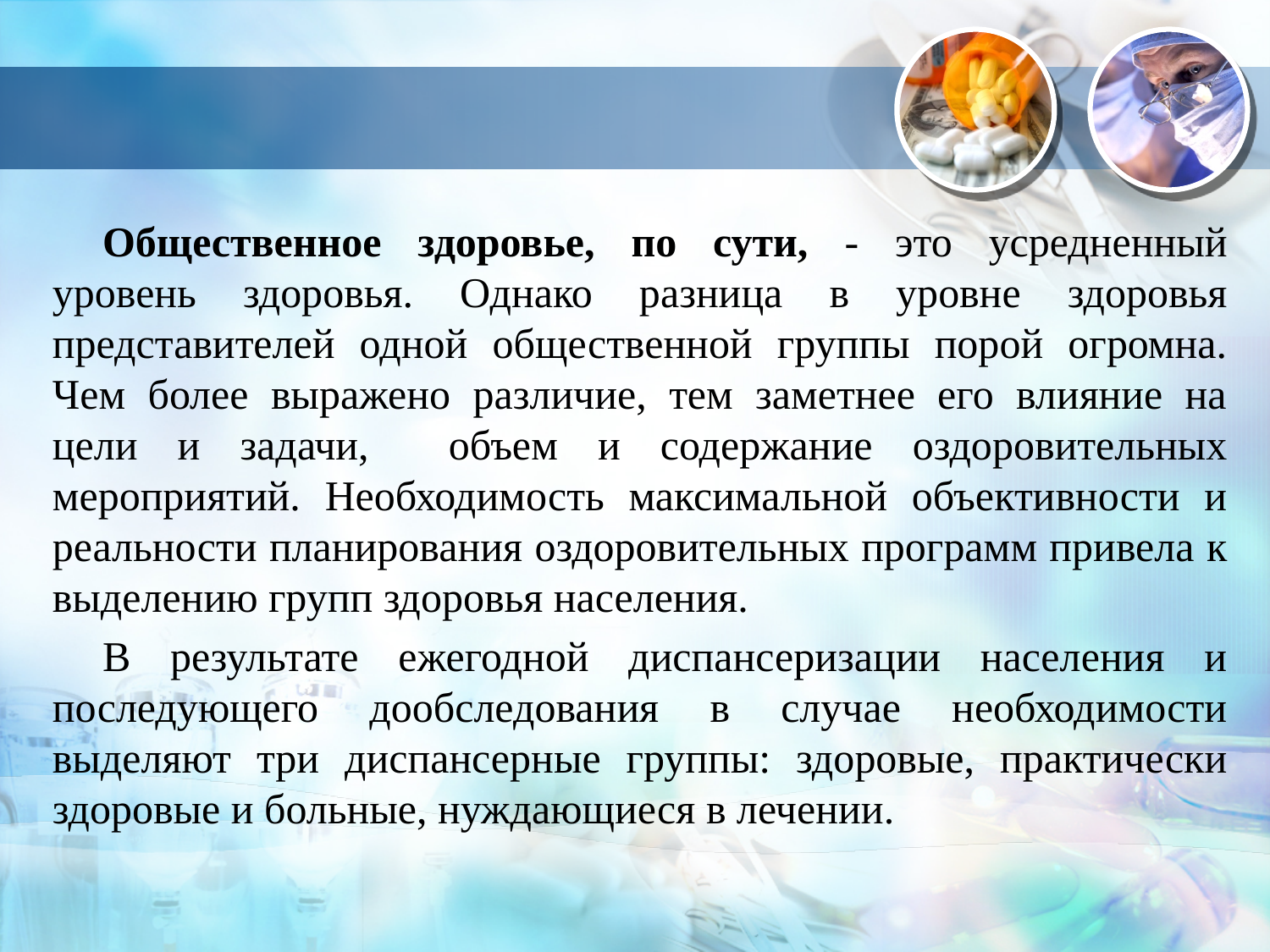

Общественное здоровье, по сути, - это усредненный уровень здоровья. Однако разница в уровне здоровья представителей одной общественной группы порой огромна. Чем более выражено различие, тем заметнее его влияние на цели и задачи,  объем и содержание оздоровительных мероприятий. Необходимость максимальной объективности и реальности планирования оздоровительных программ привела к выделению групп здоровья населения.
В результате ежегодной диспансеризации населения и последующего дообследования в случае необходимости выделяют три диспансерные группы: здоровые, практически здоровые и больные, нуждающиеся в лечении.